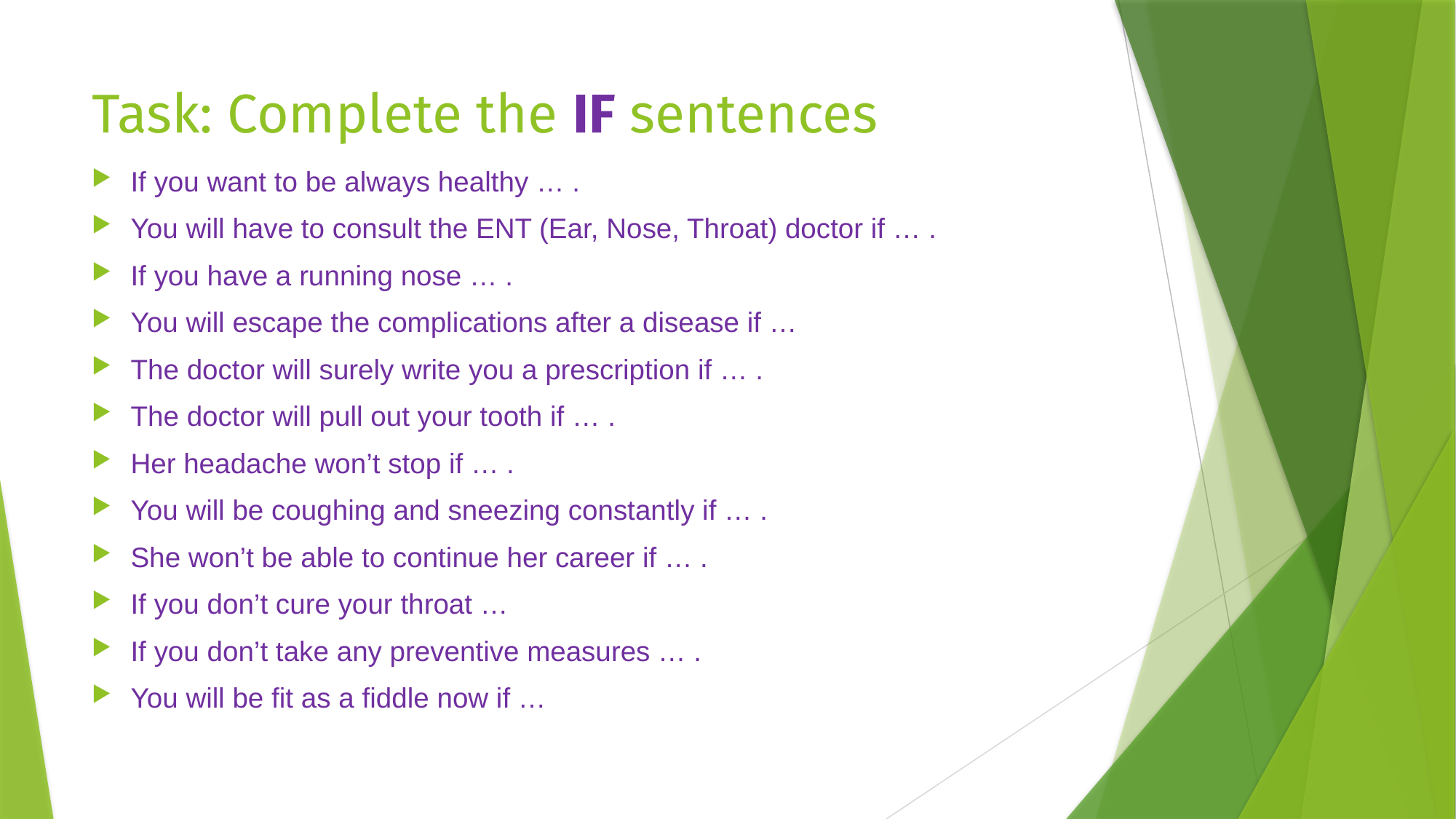

# Task: Complete the IF sentences
If you want to be always healthy … .
You will have to consult the ENT (Ear, Nose, Throat) doctor if … .
If you have a running nose … .
You will escape the complications after a disease if …
The doctor will surely write you a prescription if … .
The doctor will pull out your tooth if … .
Her headache won’t stop if … .
You will be coughing and sneezing constantly if … .
She won’t be able to continue her career if … .
If you don’t cure your throat …
If you don’t take any preventive measures … .
You will be fit as a fiddle now if …